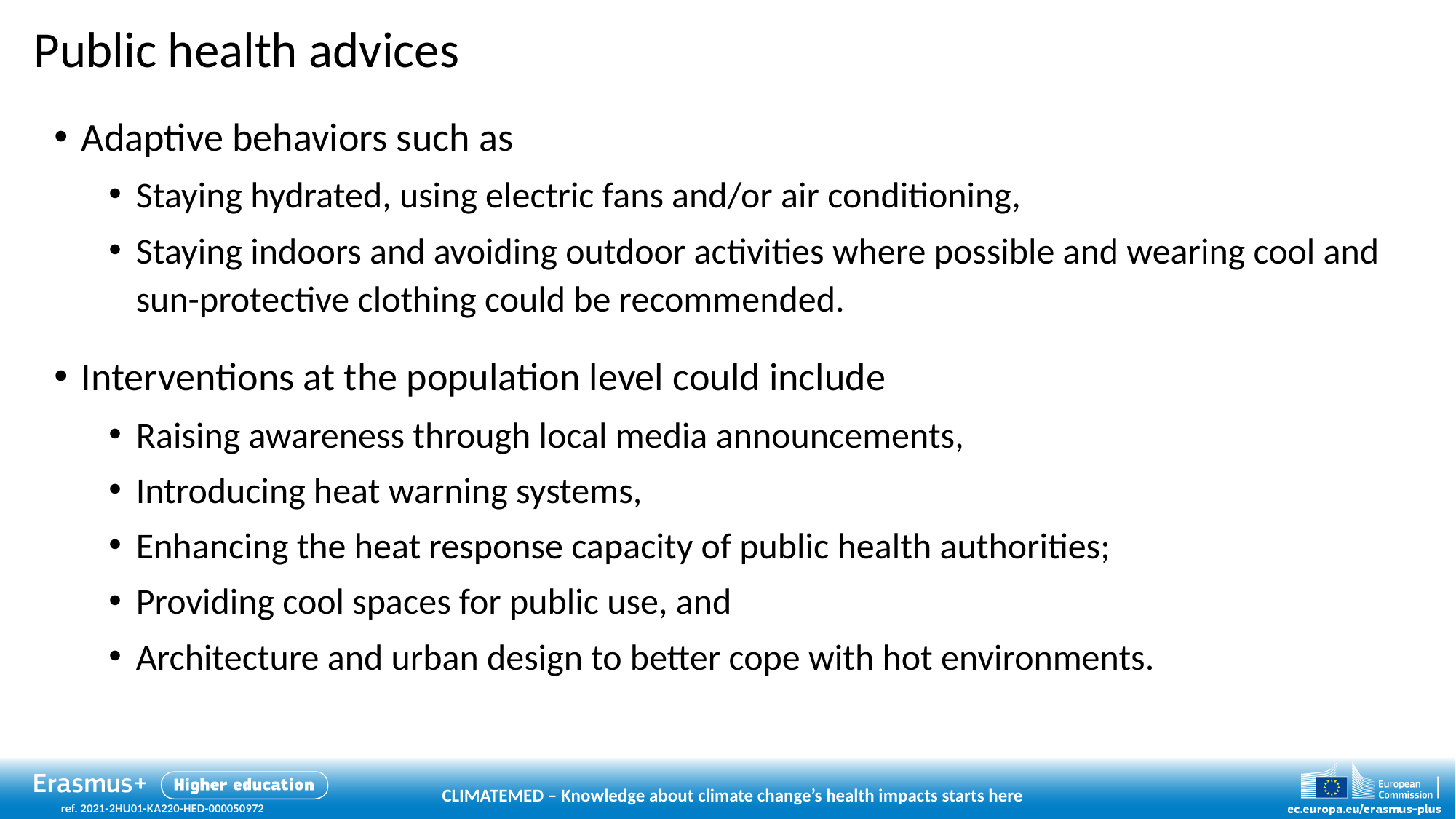

# Public health advices
Adaptive behaviors such as
Staying hydrated, using electric fans and/or air conditioning,
Staying indoors and avoiding outdoor activities where possible and wearing cool and sun-protective clothing could be recommended.
Interventions at the population level could include
Raising awareness through local media announcements,
Introducing heat warning systems,
Enhancing the heat response capacity of public health authorities;
Providing cool spaces for public use, and
Architecture and urban design to better cope with hot environments.